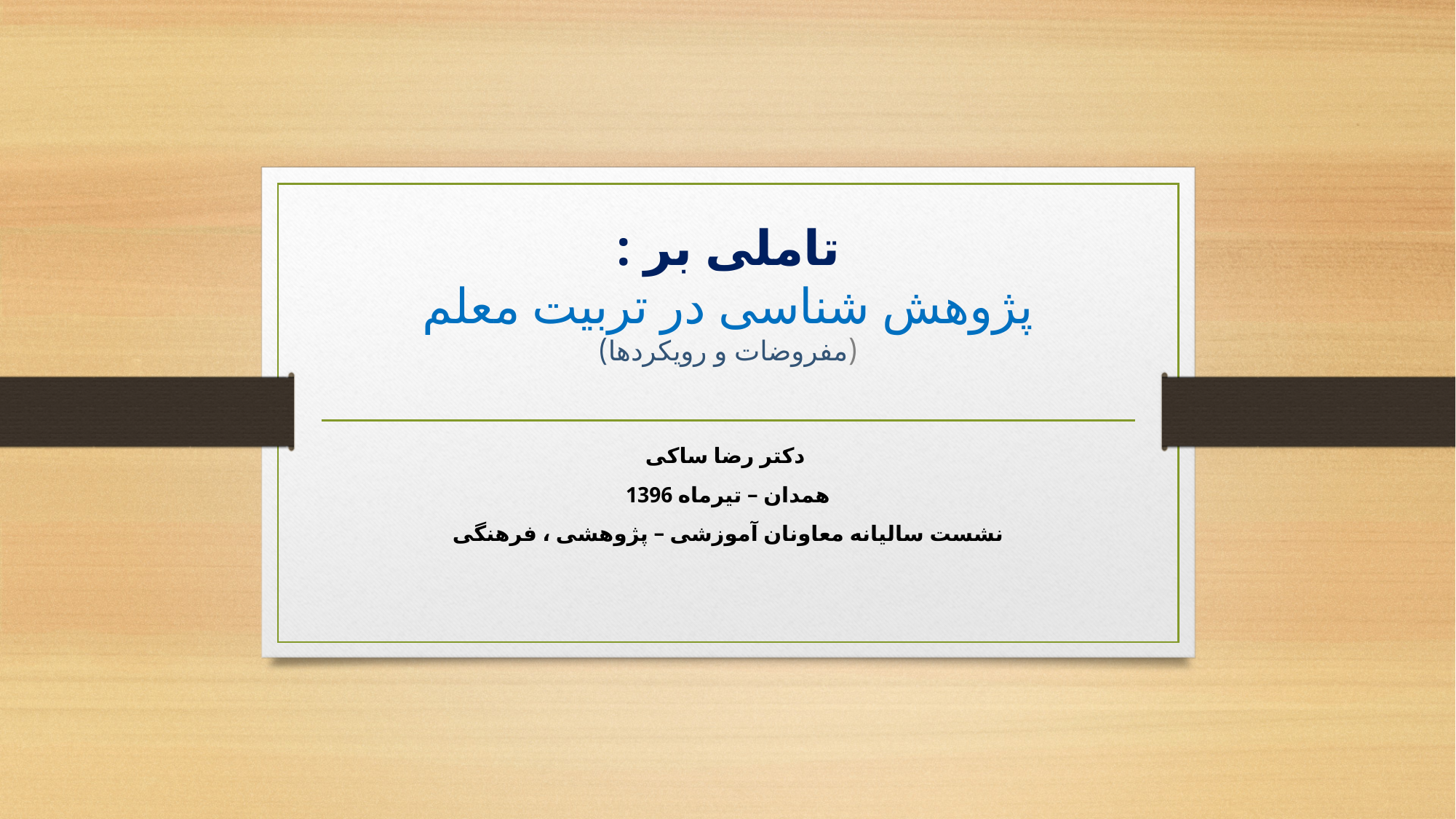

# تاملی بر : پژوهش شناسی در تربیت معلم (مفروضات و رویکردها)
دکتر رضا ساکی
همدان – تیرماه 1396
نشست سالیانه معاونان آموزشی – پژوهشی ، فرهنگی